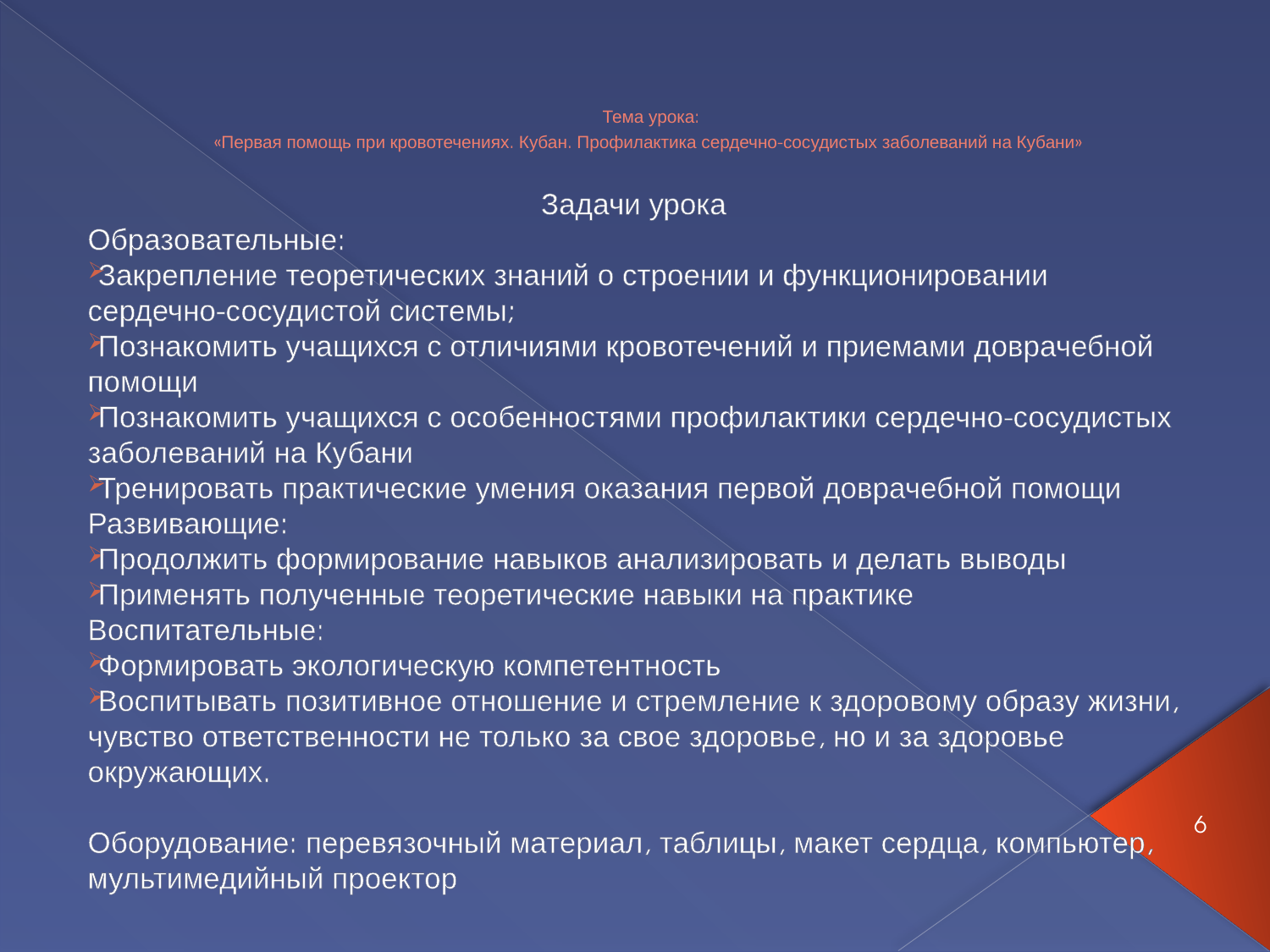

# Тема урока: «Первая помощь при кровотечениях. Кубан. Профилактика сердечно-сосудистых заболеваний на Кубани»
Задачи урока
Образовательные:
Закрепление теоретических знаний о строении и функционировании сердечно-сосудистой системы;
Познакомить учащихся с отличиями кровотечений и приемами доврачебной помощи
Познакомить учащихся с особенностями профилактики сердечно-сосудистых заболеваний на Кубани
Тренировать практические умения оказания первой доврачебной помощи
Развивающие:
Продолжить формирование навыков анализировать и делать выводы
Применять полученные теоретические навыки на практике
Воспитательные:
Формировать экологическую компетентность
Воспитывать позитивное отношение и стремление к здоровому образу жизни, чувство ответственности не только за свое здоровье, но и за здоровье окружающих.

Оборудование: перевязочный материал, таблицы, макет сердца, компьютер, мультимедийный проектор
6